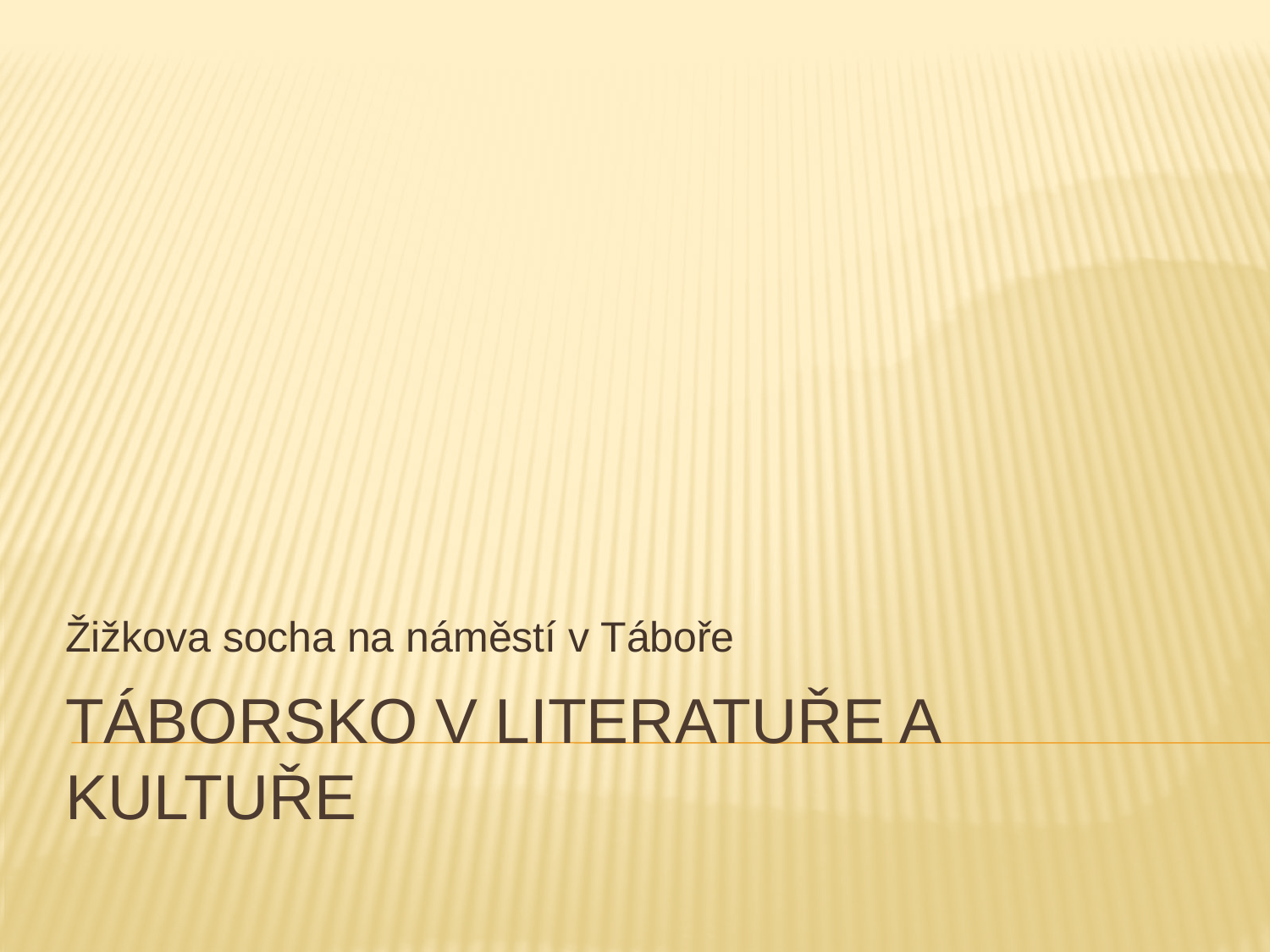

Žižkova socha na náměstí v Táboře
# Táborsko v literatuře a kultuře